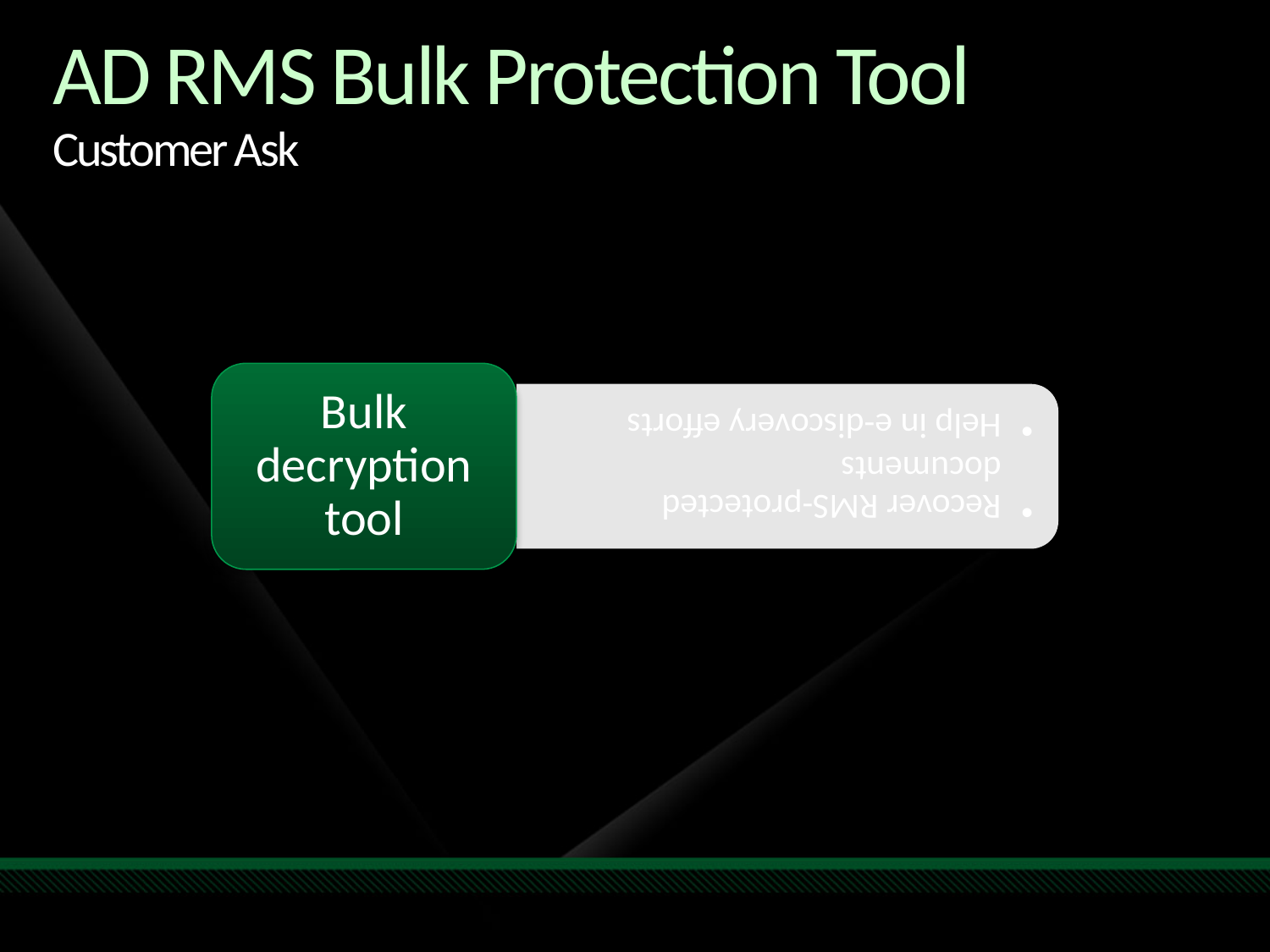

# AD RMS Bulk Protection Tool Customer Ask

Recover RMS-protected documents
Help in e-discovery efforts
Bulk decryption tool